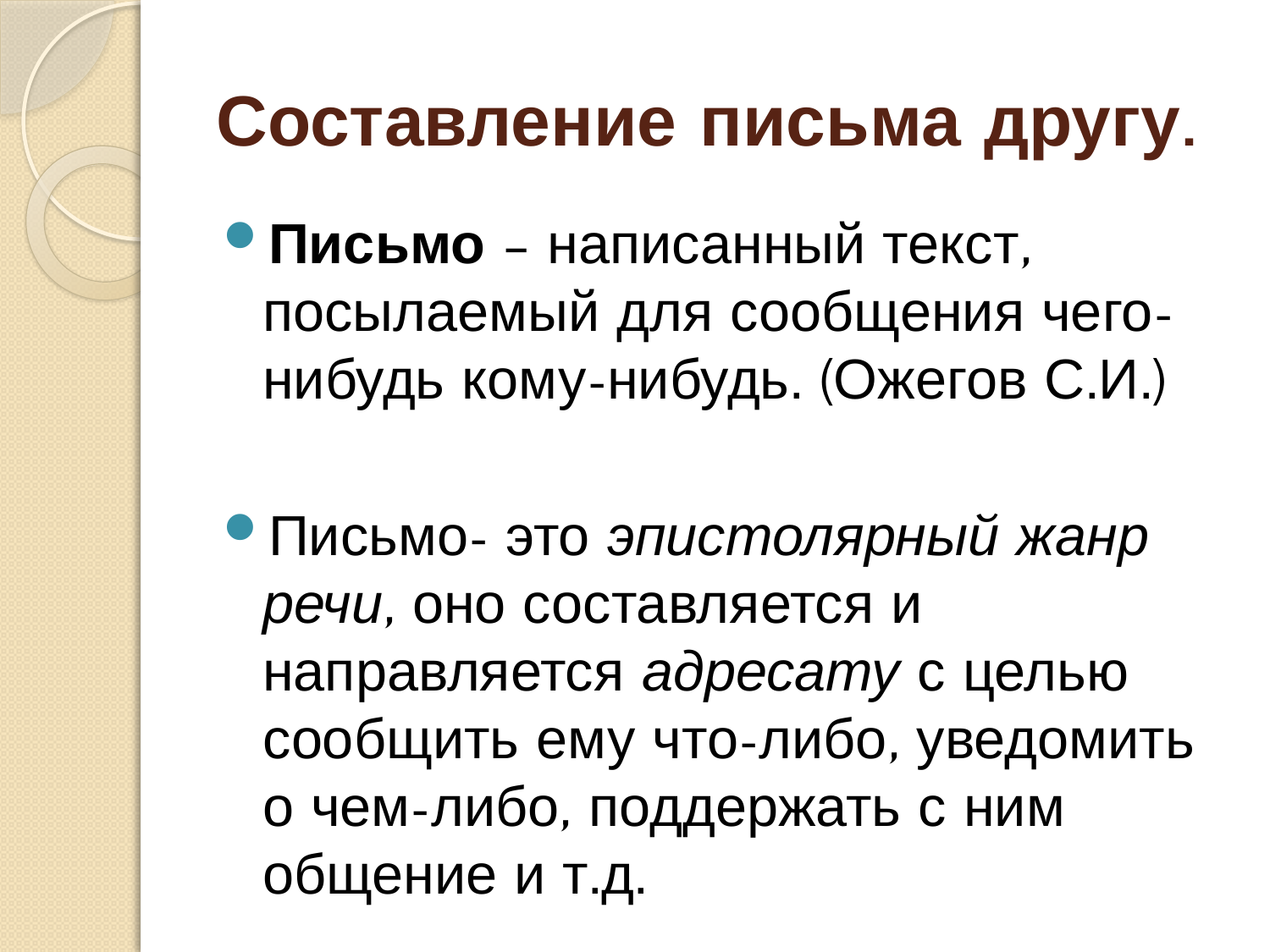

# Составление письма другу.
Письмо – написанный текст, посылаемый для сообщения чего-нибудь кому-нибудь. (Ожегов С.И.)

Письмо- это эпистолярный жанр речи, оно составляется и направляется адресату с целью сообщить ему что-либо, уведомить о чем-либо, поддержать с ним общение и т.д.